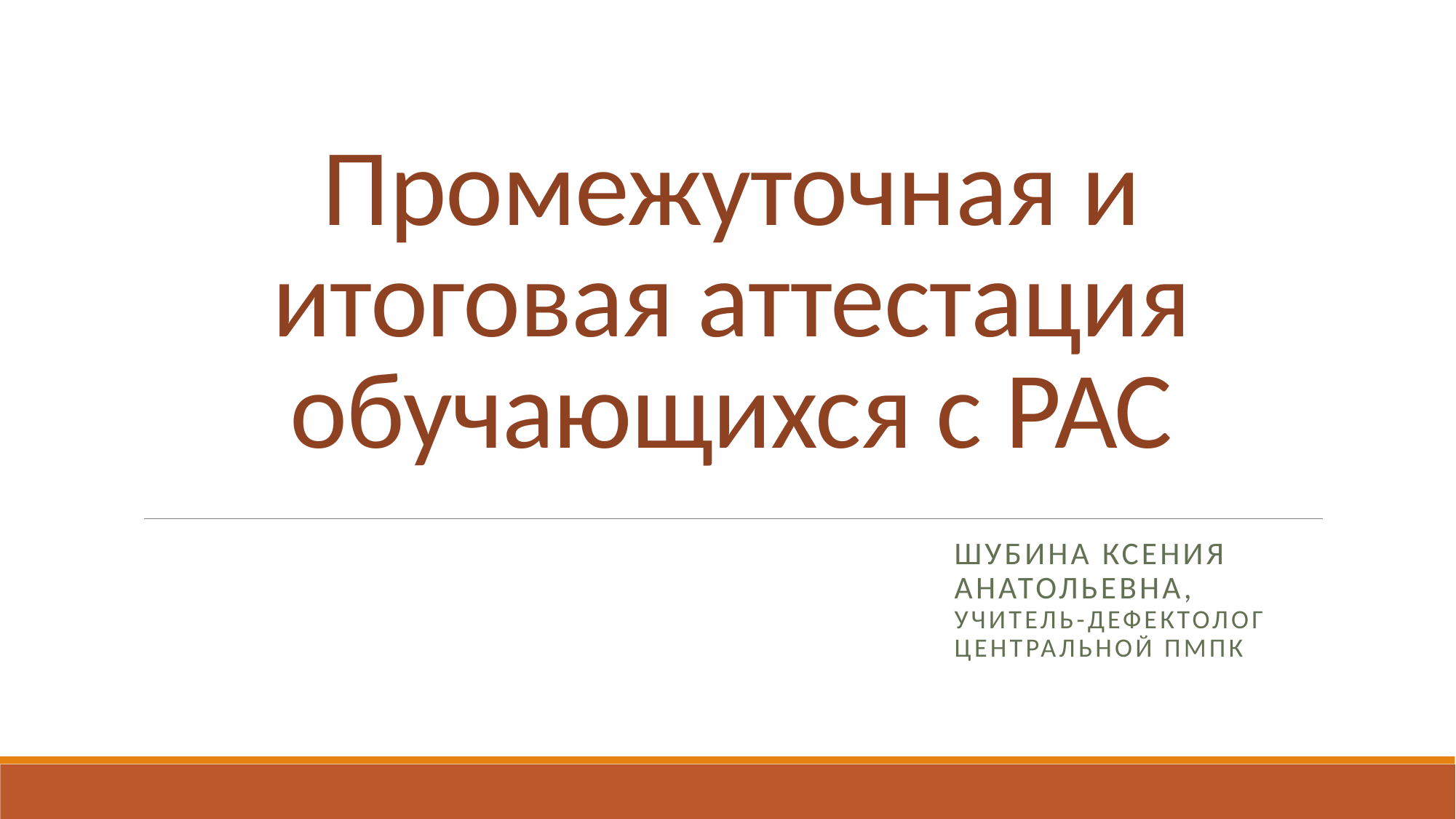

# Промежуточная и итоговая аттестация обучающихся с РАС
Шубина Ксения Анатольевна,
учитель-дефектолог
центральной ПМПК